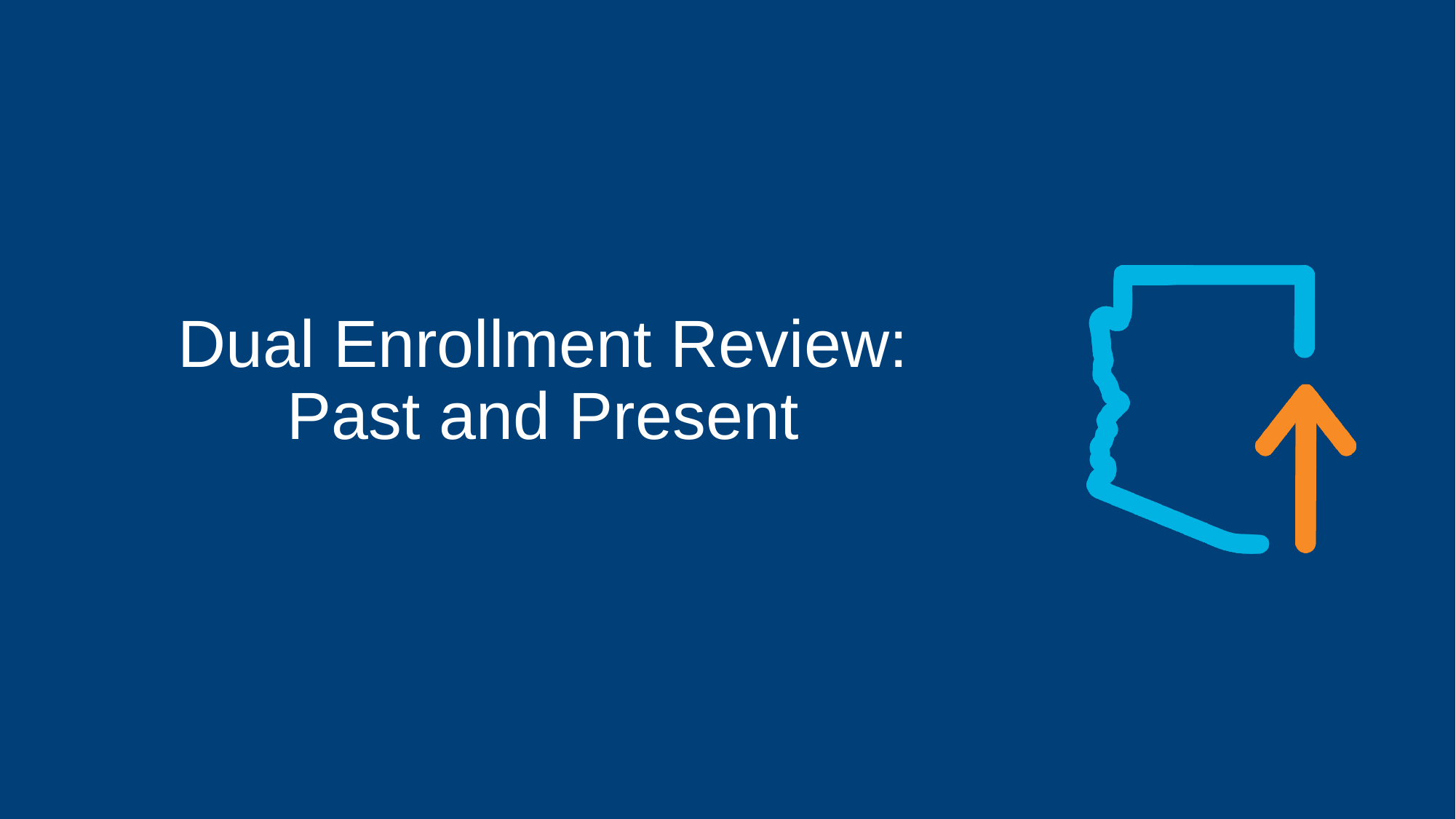

# Dual Enrollment Review: Past and Present
4